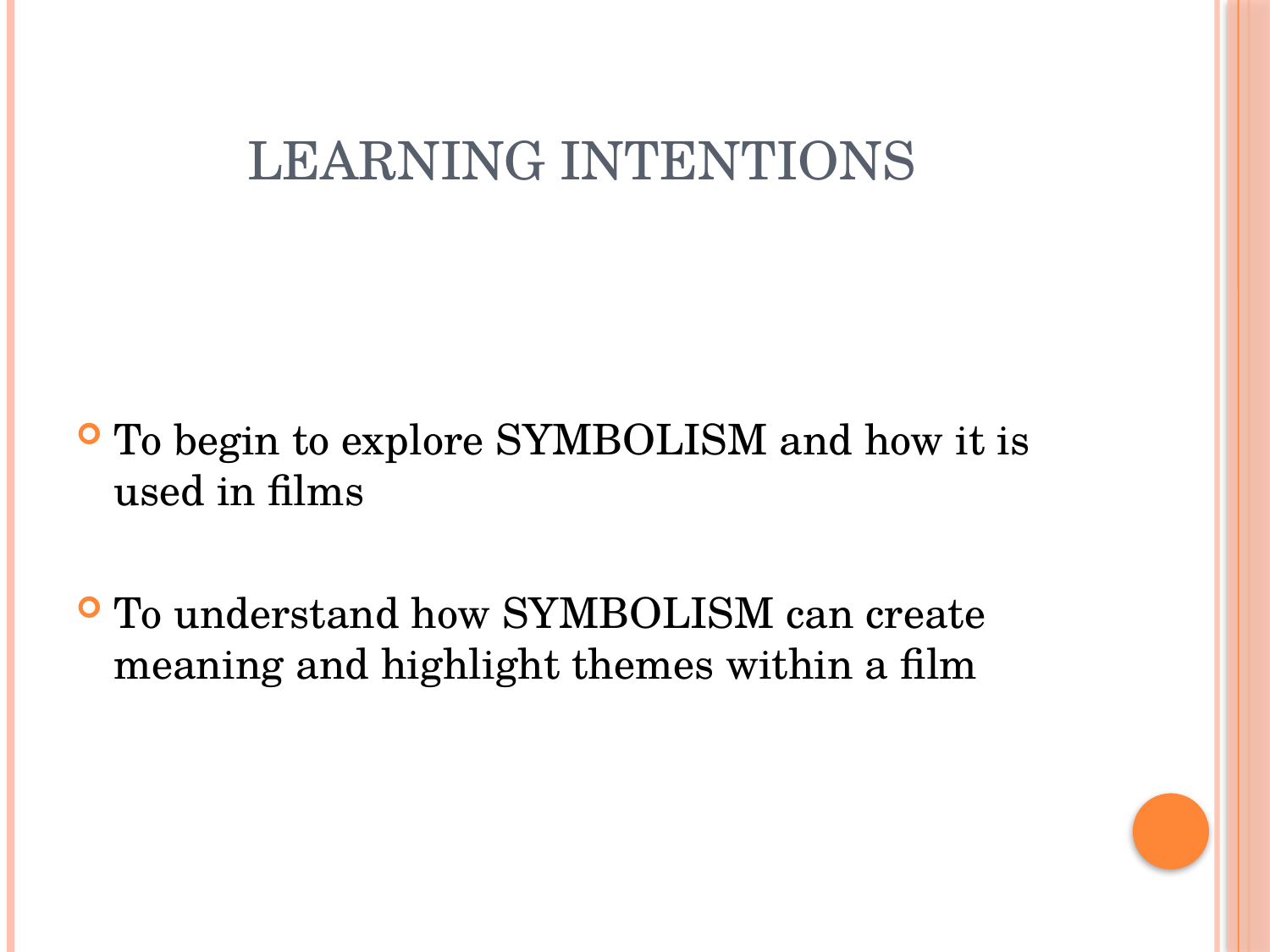

# Learning Intentions

To begin to explore SYMBOLISM and how it is used in films

To understand how SYMBOLISM can create meaning and highlight themes within a film